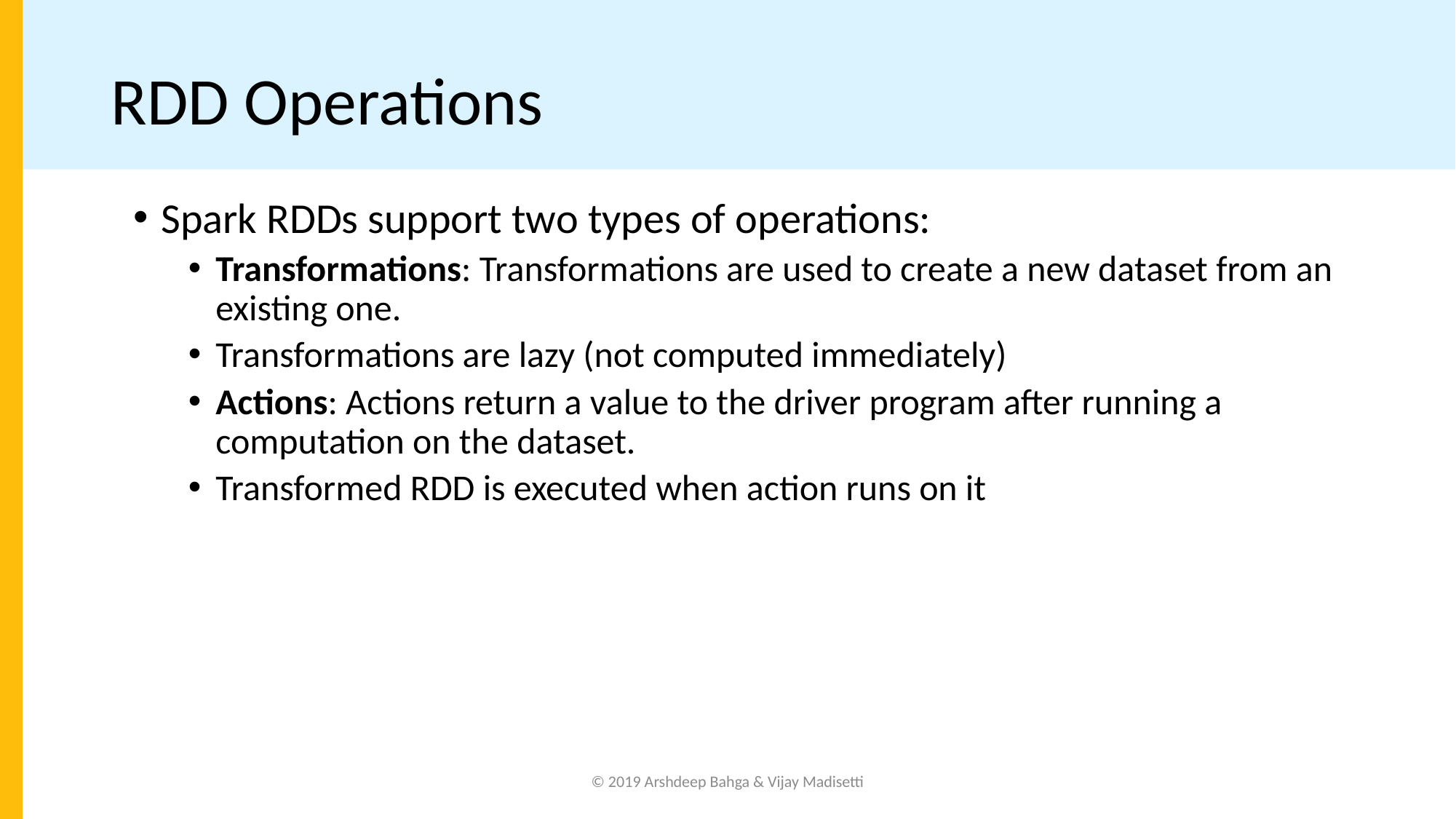

# RDD Operations
Spark RDDs support two types of operations:
Transformations: Transformations are used to create a new dataset from an existing one.
Transformations are lazy (not computed immediately)
Actions: Actions return a value to the driver program after running a computation on the dataset.
Transformed RDD is executed when action runs on it

© 2019 Arshdeep Bahga & Vijay Madisetti